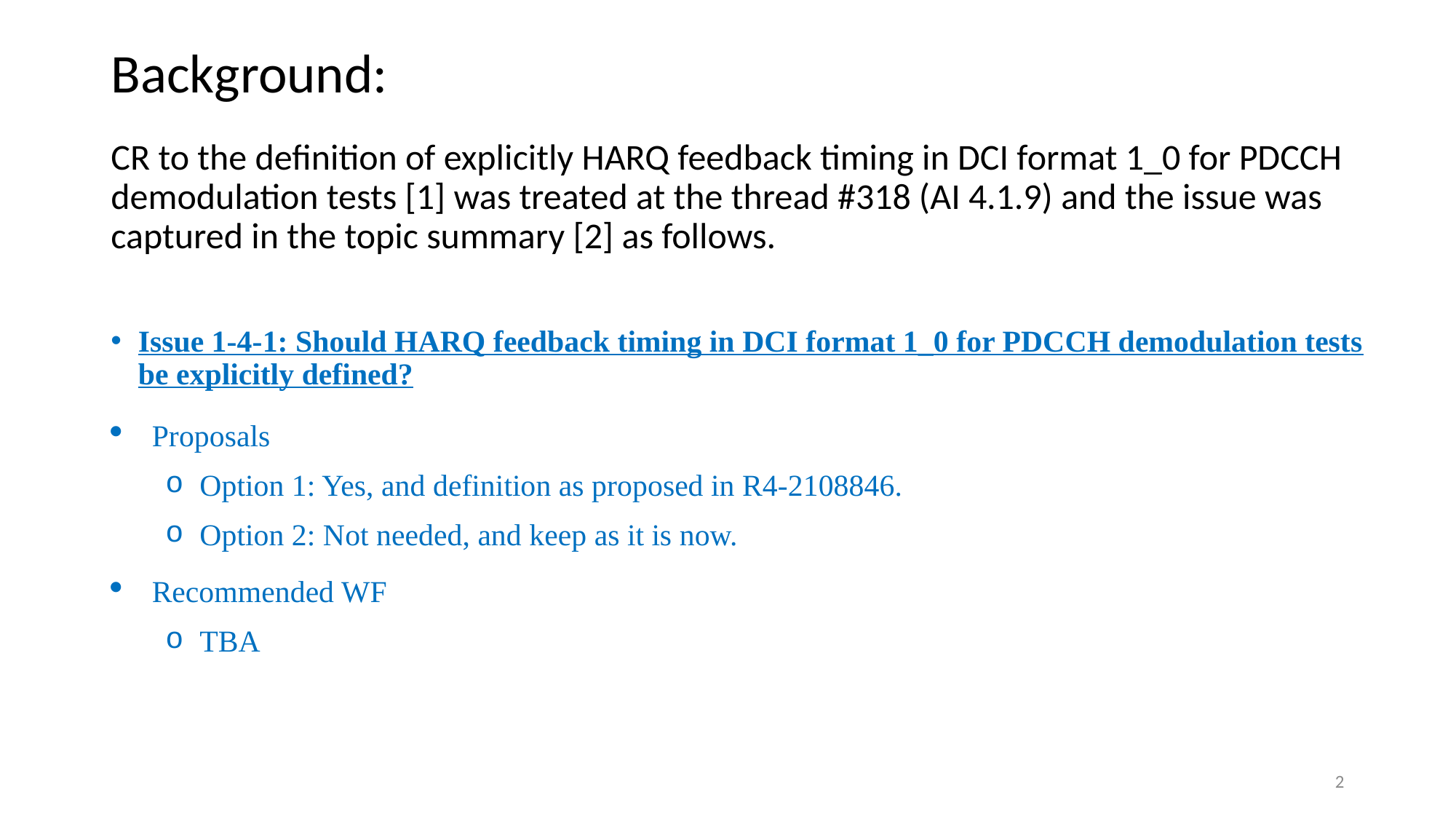

# Background:
CR to the definition of explicitly HARQ feedback timing in DCI format 1_0 for PDCCH demodulation tests [1] was treated at the thread #318 (AI 4.1.9) and the issue was captured in the topic summary [2] as follows.

Issue 1-4-1: Should HARQ feedback timing in DCI format 1_0 for PDCCH demodulation tests be explicitly defined?
Proposals
Option 1: Yes, and definition as proposed in R4-2108846.
Option 2: Not needed, and keep as it is now.
Recommended WF
TBA

2